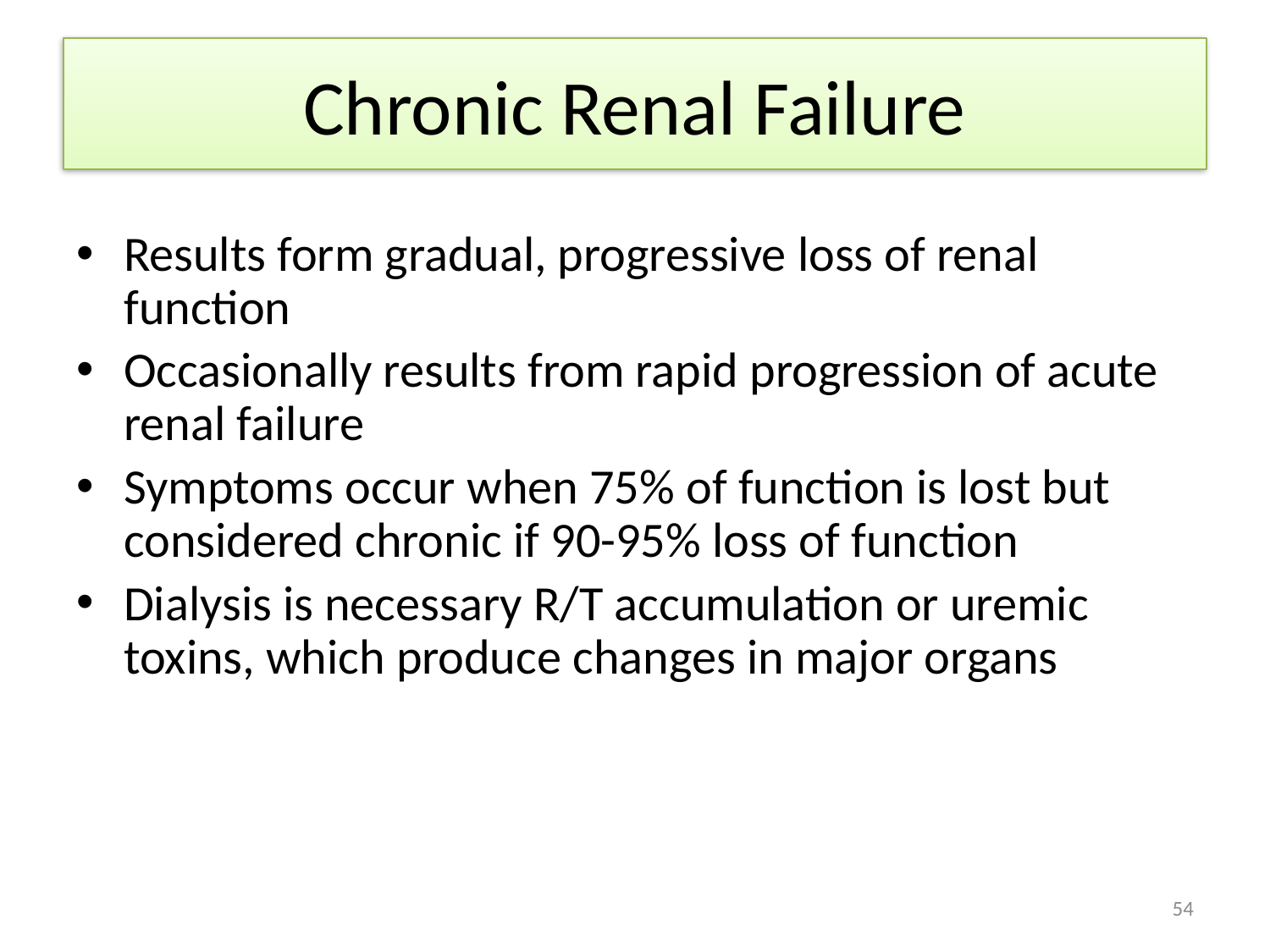

# Chronic Renal Failure
Results form gradual, progressive loss of renal function
Occasionally results from rapid progression of acute renal failure
Symptoms occur when 75% of function is lost but considered chronic if 90-95% loss of function
Dialysis is necessary R/T accumulation or uremic toxins, which produce changes in major organs

54